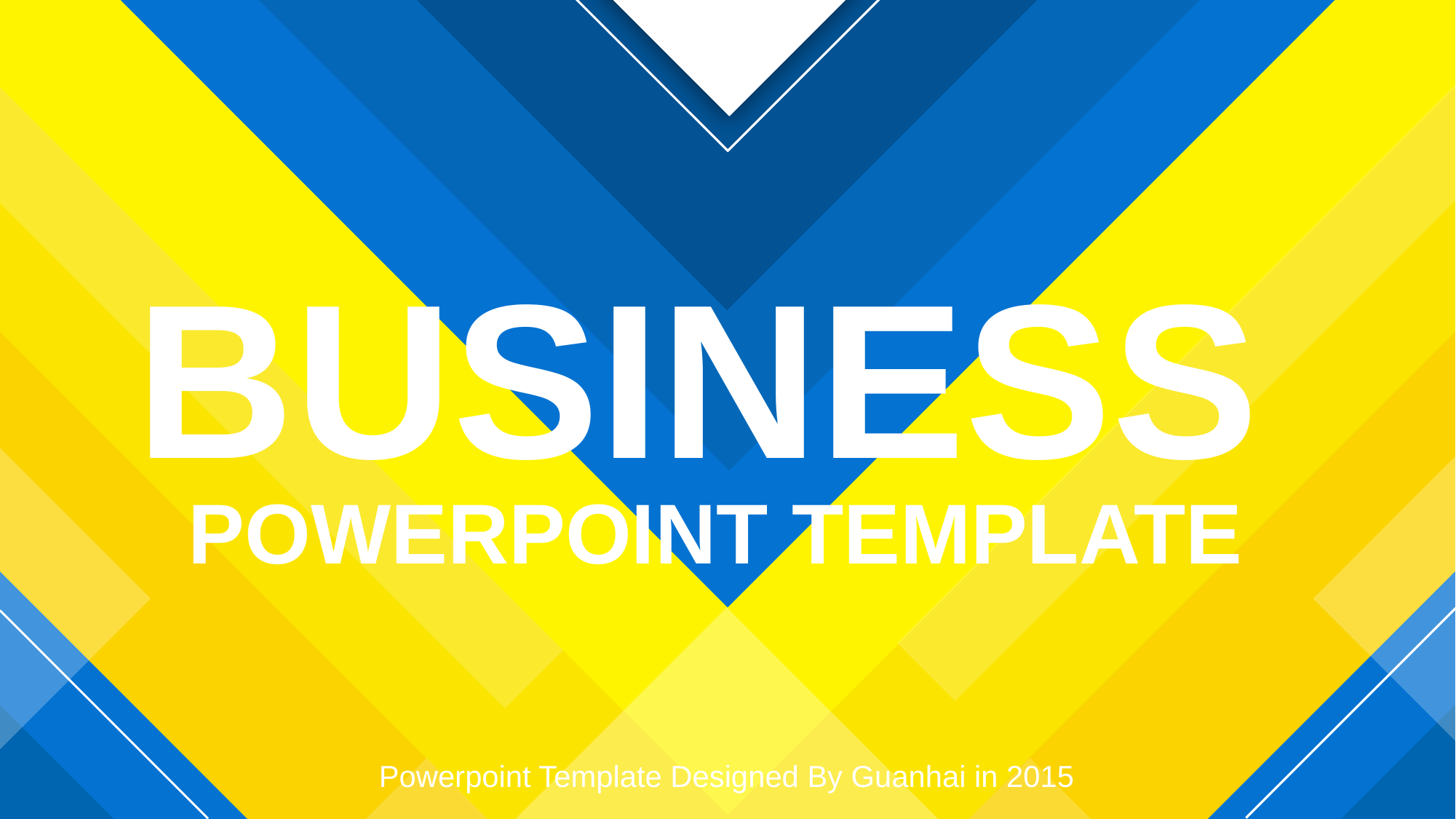

BUSINESS

POWERPOINT TEMPLATE

Powerpoint Template Designed By Guanhai in 2015